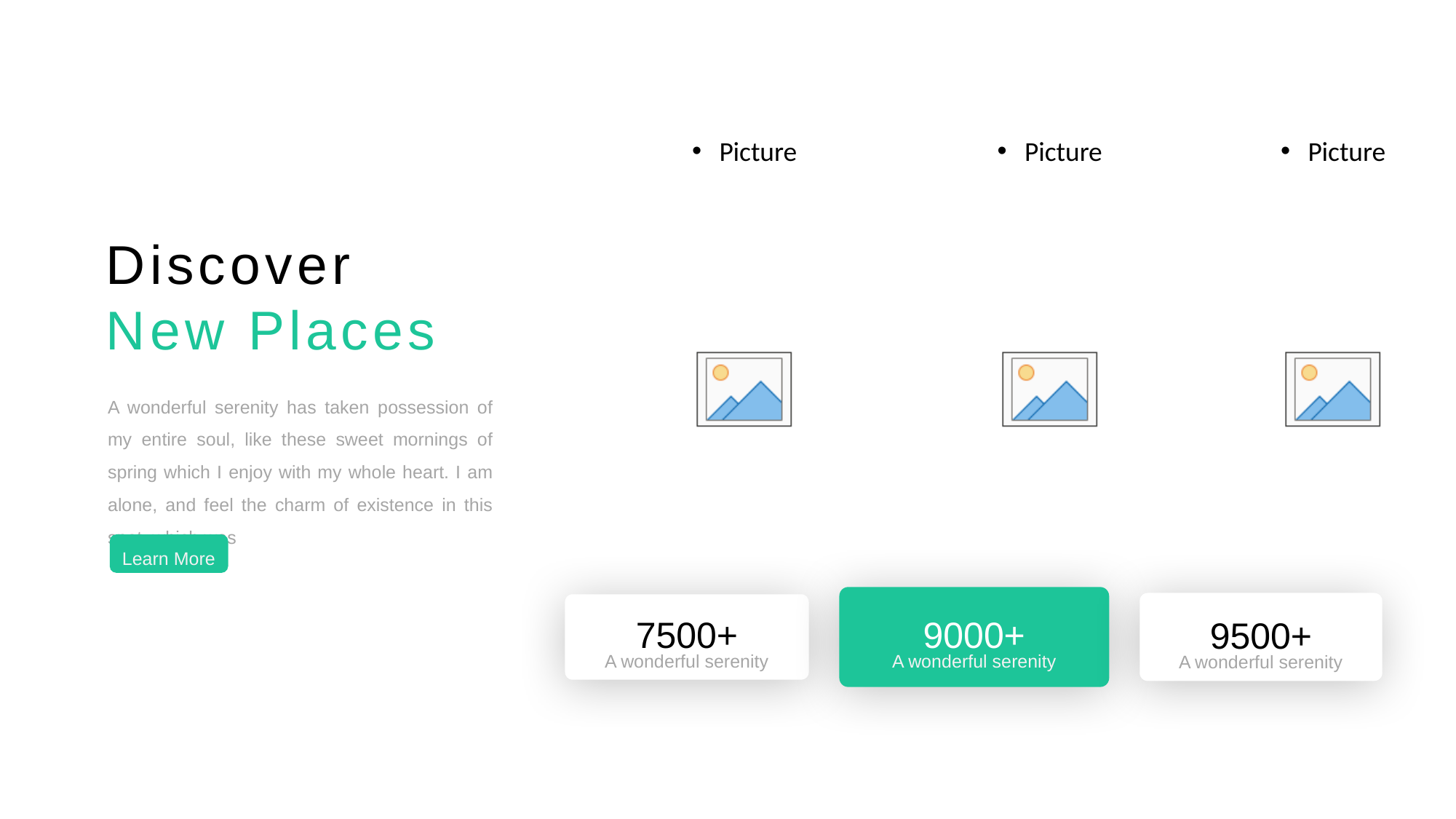

Discover
New Places
A wonderful serenity has taken possession of my entire soul, like these sweet mornings of spring which I enjoy with my whole heart. I am alone, and feel the charm of existence in this spot, which was
Learn More

7500+
A wonderful serenity
9000+
A wonderful serenity
9500+
A wonderful serenity